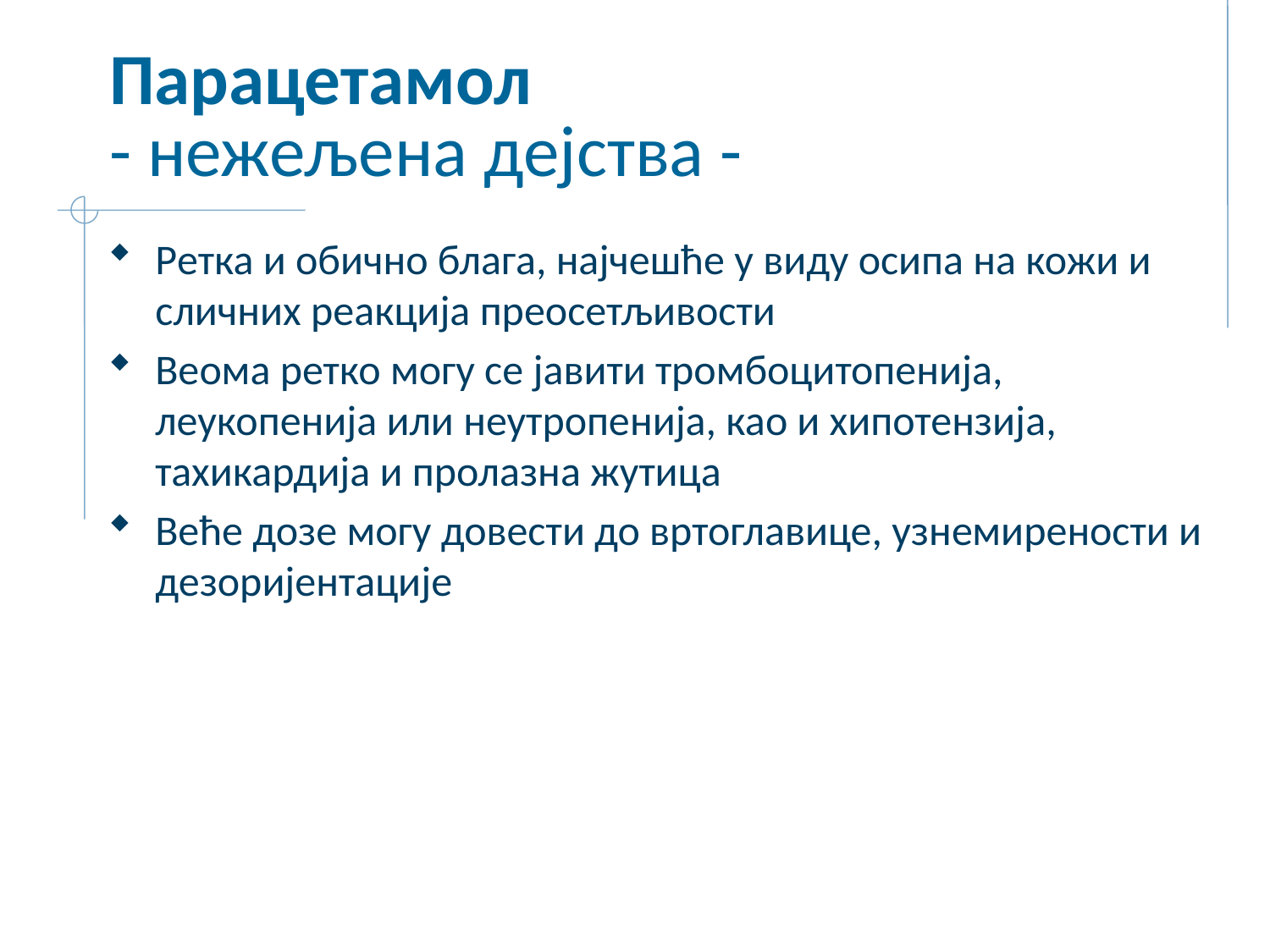

# Парацетамол - нежељена дејства -
Ретка и обично блага, најчешће у виду осипа на кожи и сличних реакција преосетљивости
Веома ретко могу се јавити тромбоцитопенија, леукопенија или неутропенија, као и хипотензија, тахикардија и пролазна жутица
Веће дозе могу довести до вртоглавице, узнемирености и дезоријентације